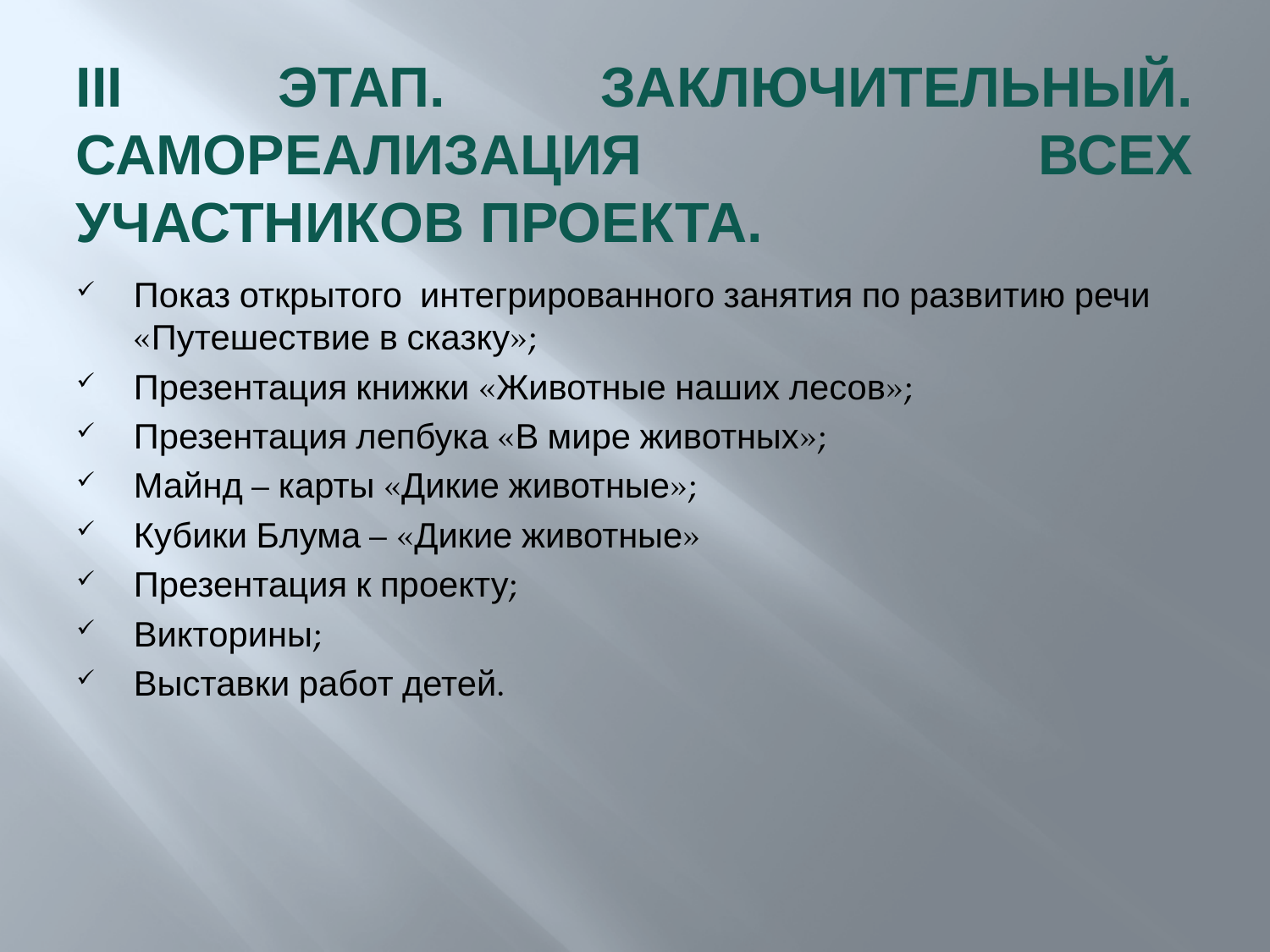

# III ЭТАП. ЗАКЛЮЧИТЕЛЬНЫЙ. САМОРЕАЛИЗАЦИЯ ВСЕХ УЧАСТНИКОВ ПРОЕКТА.
Показ открытого  интегрированного занятия по развитию речи «Путешествие в сказку»;
Презентация книжки «Животные наших лесов»;
Презентация лепбука «В мире животных»;
Майнд – карты «Дикие животные»;
Кубики Блума – «Дикие животные»
Презентация к проекту;
Викторины;
Выставки работ детей.